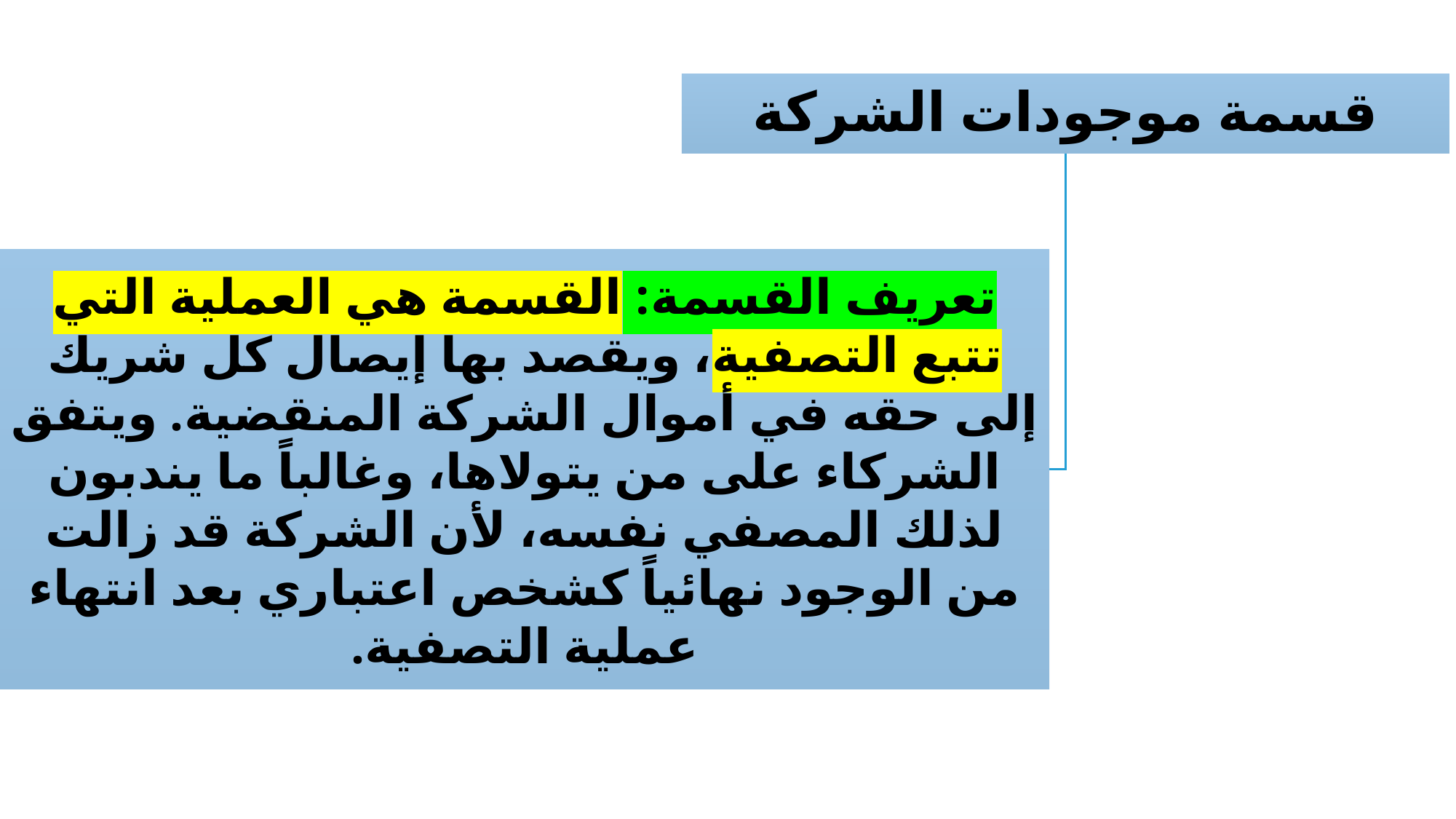

قسمة موجودات الشركة
تعريف القسمة: القسمة هي العملية التي تتبع التصفية، ويقصد بها إيصال كل شريك إلى حقه في أموال الشركة المنقضية. ويتفق الشركاء على من يتولاها، وغالباً ما يندبون لذلك المصفي نفسه، لأن الشركة قد زالت من الوجود نهائياً كشخص اعتباري بعد انتهاء عملية التصفية.